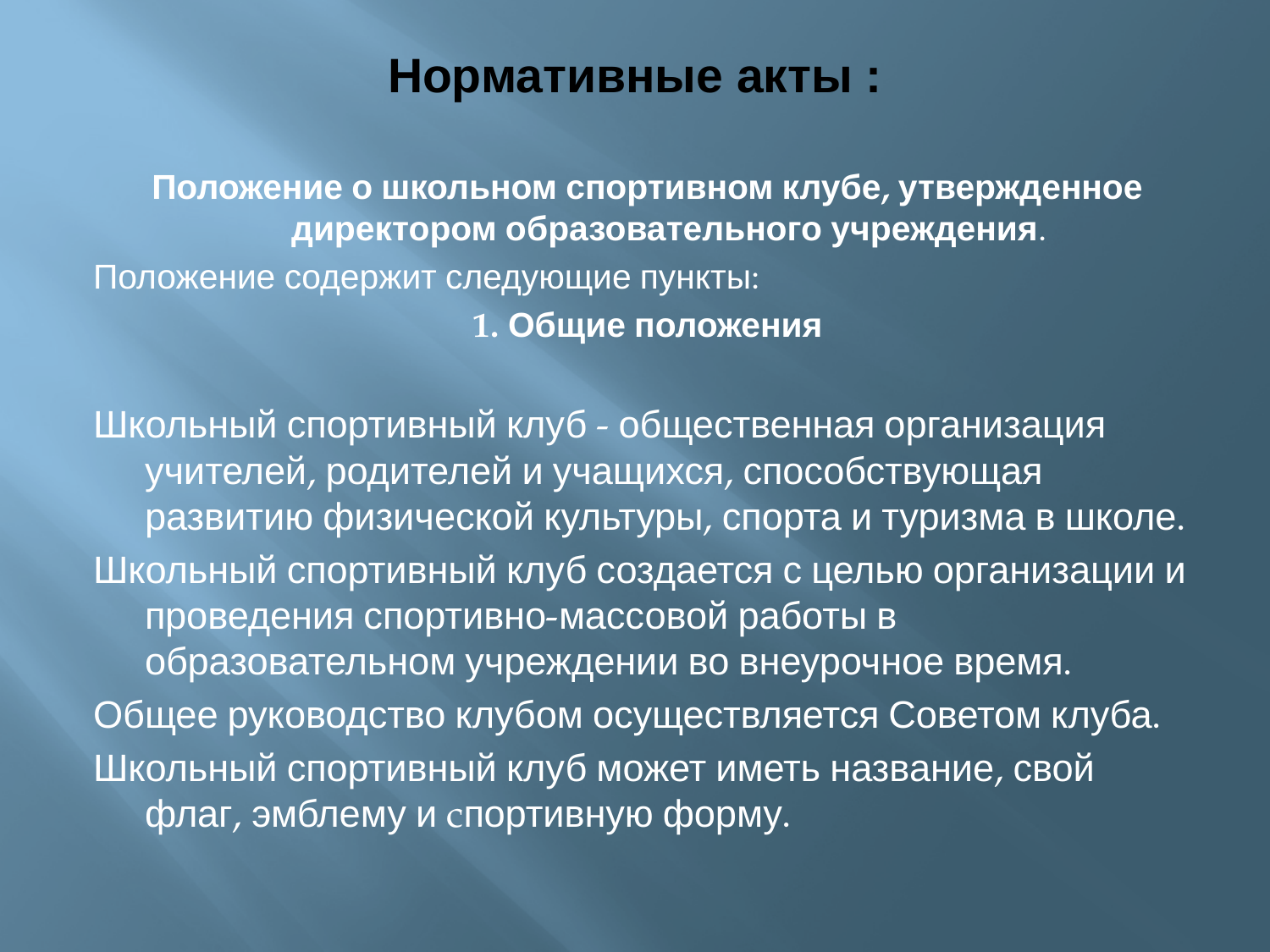

# Нормативные акты :
 Положение о школьном спортивном клубе, утвержденное директором образовательного учреждения.
Положение содержит следующие пункты:
 1. Общие положения

Школьный спортивный клуб - общественная организация учителей, родителей и учащихся, способствующая развитию физической культуры, спорта и туризма в школе.
Школьный спортивный клуб создается с целью организации и проведения спортивно-массовой работы в образовательном учреждении во внеурочное время.
Общее руководство клубом осуществляется Советом клуба.
Школьный спортивный клуб может иметь название, свой флаг, эмблему и cпортивную форму.